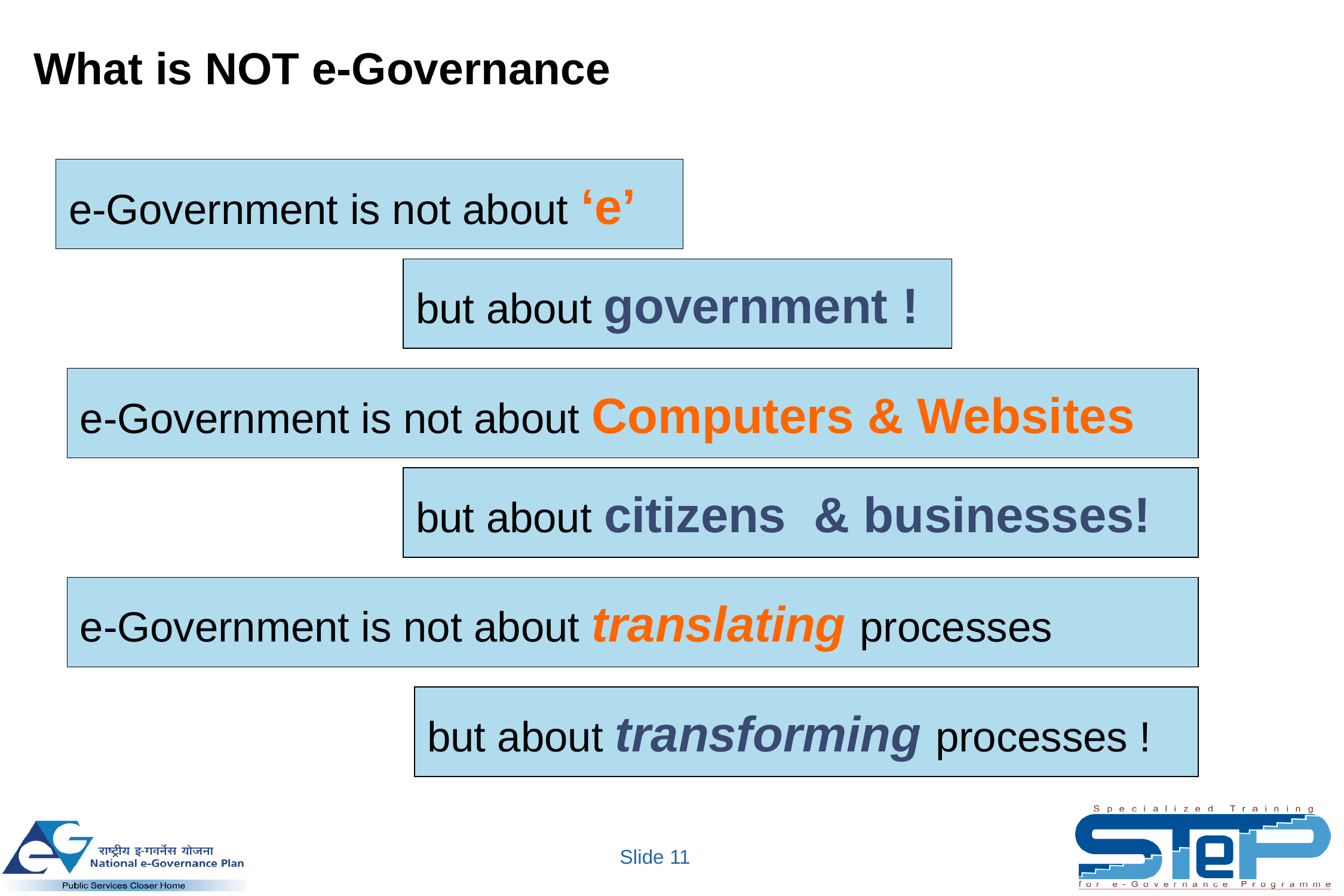

What is NOT e-Governance
e-Government is not about ‘e’
but about government !
e-Government is not about Computers & Websites
but about citizens  & businesses!
e-Government is not about translating processes
but about transforming processes !